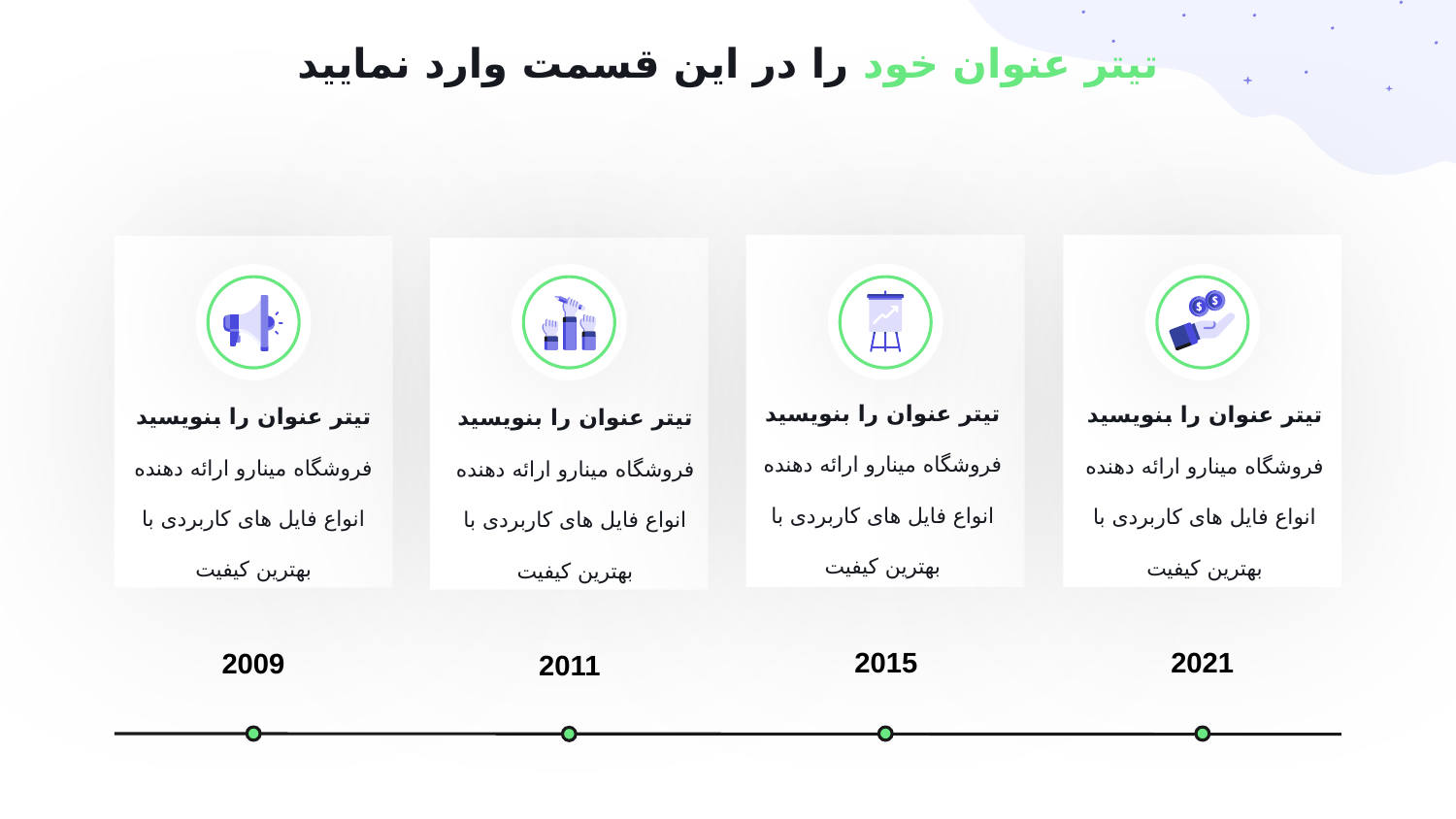

تیتر عنوان خود را در این قسمت وارد نمایید

تیتر عنوان را بنویسید
فروشگاه مینارو ارائه دهنده انواع فایل های کاربردی با بهترین کیفیت
تیتر عنوان را بنویسید
فروشگاه مینارو ارائه دهنده انواع فایل های کاربردی با بهترین کیفیت
تیتر عنوان را بنویسید
فروشگاه مینارو ارائه دهنده انواع فایل های کاربردی با بهترین کیفیت
تیتر عنوان را بنویسید
فروشگاه مینارو ارائه دهنده انواع فایل های کاربردی با بهترین کیفیت
2015

2021

2009
2011